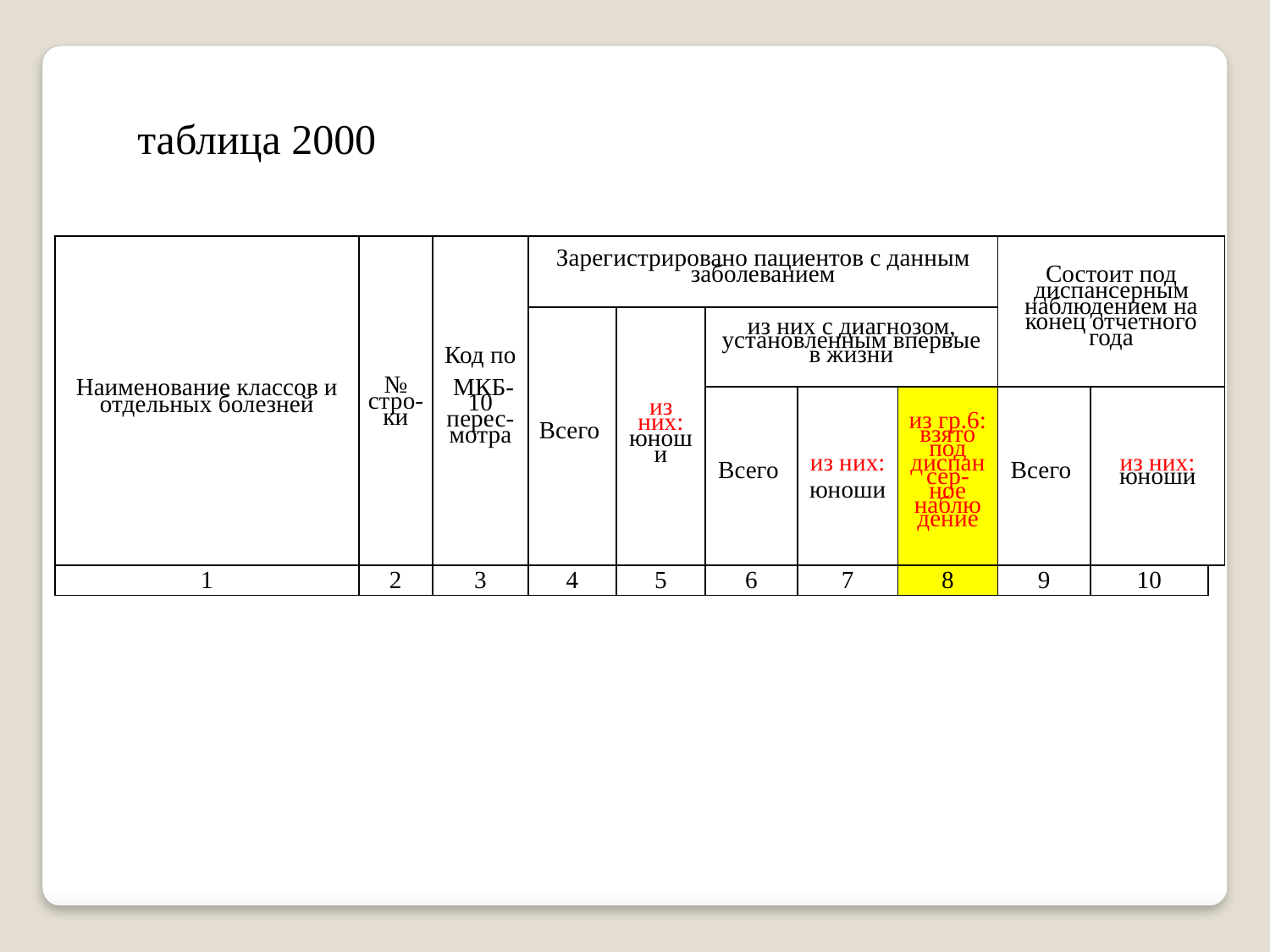

таблица 2000
| Наименование классов и отдельных болезней | № стро- ки | Код по МКБ-10 перес-мотра | Зарегистрировано пациентов с данным заболеванием |  |  |  |  | Состоит под диспансерным наблюдением на конец отчетного года |  |  |
| --- | --- | --- | --- | --- | --- | --- | --- | --- | --- | --- |
|  |  |  | Всего | из них: юноши | из них с диагнозом, установленным впервые в жизни |  |  |  |  |  |
|  |  |  |  |  | Всего | из них: юноши | из гр.6: взято под диспансер- ное наблю дение | Всего | из них: юноши |  |
| 1 | 2 | 3 | 4 | 5 | 6 | 7 | 8 | 9 | 10 |  |